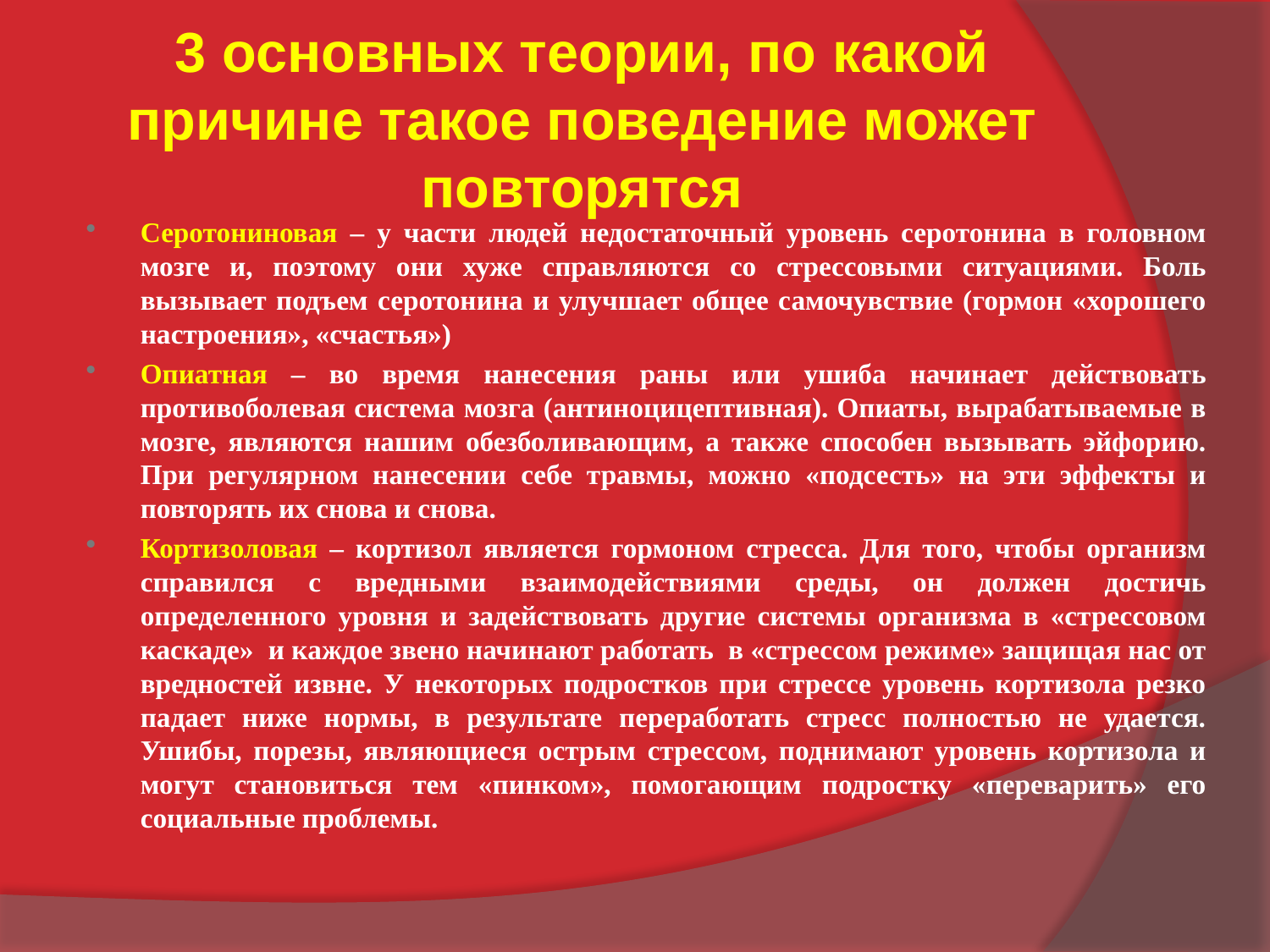

# 3 основных теории, по какой причине такое поведение может повторятся
Серотониновая – у части людей недостаточный уровень серотонина в головном мозге и, поэтому они хуже справляются со стрессовыми ситуациями. Боль вызывает подъем серотонина и улучшает общее самочувствие (гормон «хорошего настроения», «счастья»)
Опиатная – во время нанесения раны или ушиба начинает действовать противоболевая система мозга (антиноцицептивная). Опиаты, вырабатываемые в мозге, являются нашим обезболивающим, а также способен вызывать эйфорию. При регулярном нанесении себе травмы, можно «подсесть» на эти эффекты и повторять их снова и снова.
Кортизоловая – кортизол является гормоном стресса. Для того, чтобы организм справился с вредными взаимодействиями среды, он должен достичь определенного уровня и задействовать другие системы организма в «стрессовом каскаде»  и каждое звено начинают работать  в «стрессом режиме» защищая нас от вредностей извне. У некоторых подростков при стрессе уровень кортизола резко падает ниже нормы, в результате переработать стресс полностью не удается. Ушибы, порезы, являющиеся острым стрессом, поднимают уровень кортизола и могут становиться тем «пинком», помогающим подростку «переварить» его социальные проблемы.